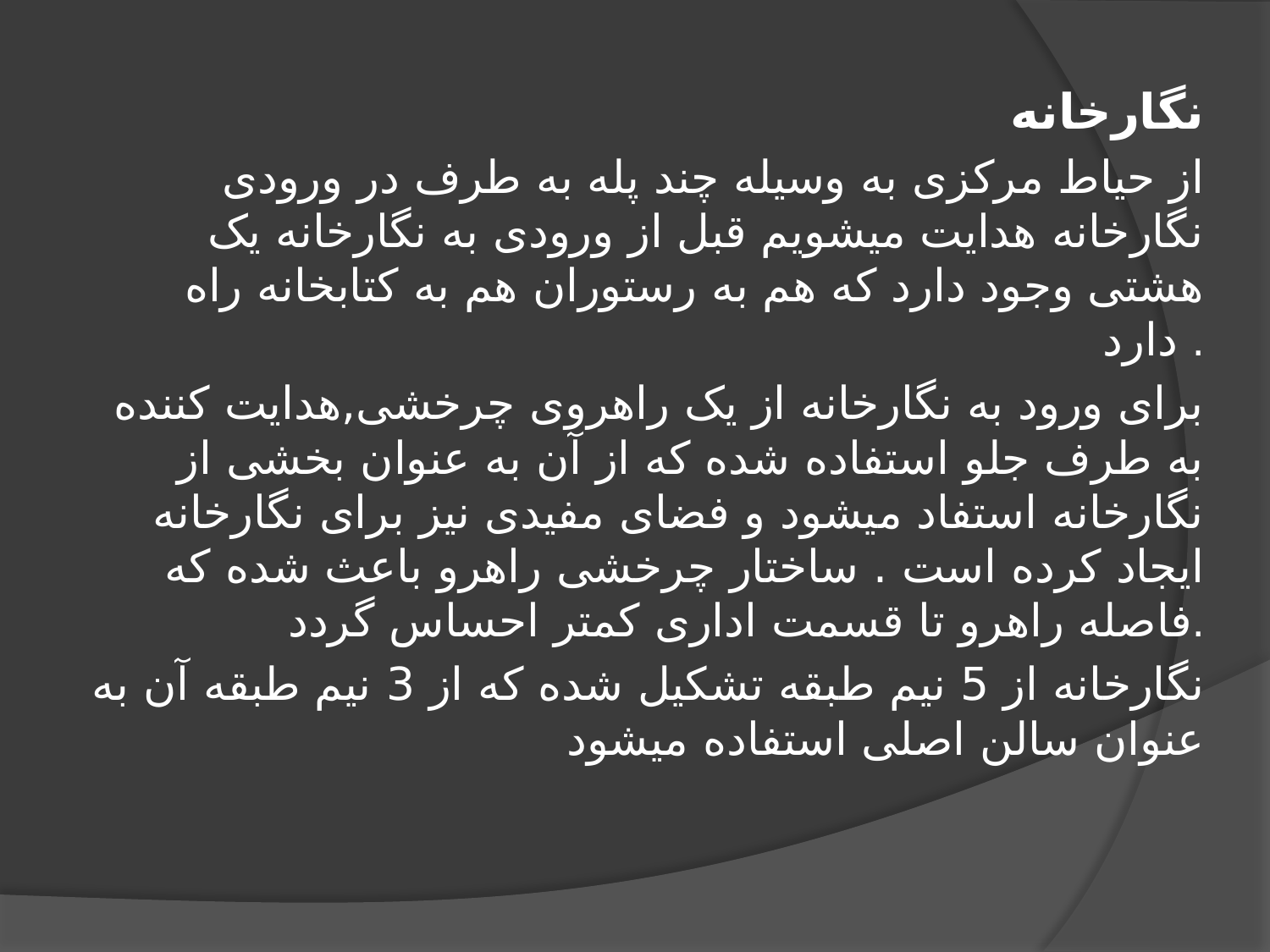

نگارخانه
از حیاط مرکزی به وسیله چند پله به طرف در ورودی نگارخانه هدایت میشویم قبل از ورودی به نگارخانه یک هشتی وجود دارد که هم به رستوران هم به کتابخانه راه دارد .
برای ورود به نگارخانه از یک راهروی چرخشی,هدایت کننده به طرف جلو استفاده شده که از آن به عنوان بخشی از نگارخانه استفاد میشود و فضای مفیدی نیز برای نگارخانه ایجاد کرده است . ساختار چرخشی راهرو باعث شده که فاصله راهرو تا قسمت اداری کمتر احساس گردد.
نگارخانه از 5 نیم طبقه تشکیل شده که از 3 نیم طبقه آن به عنوان سالن اصلی استفاده میشود